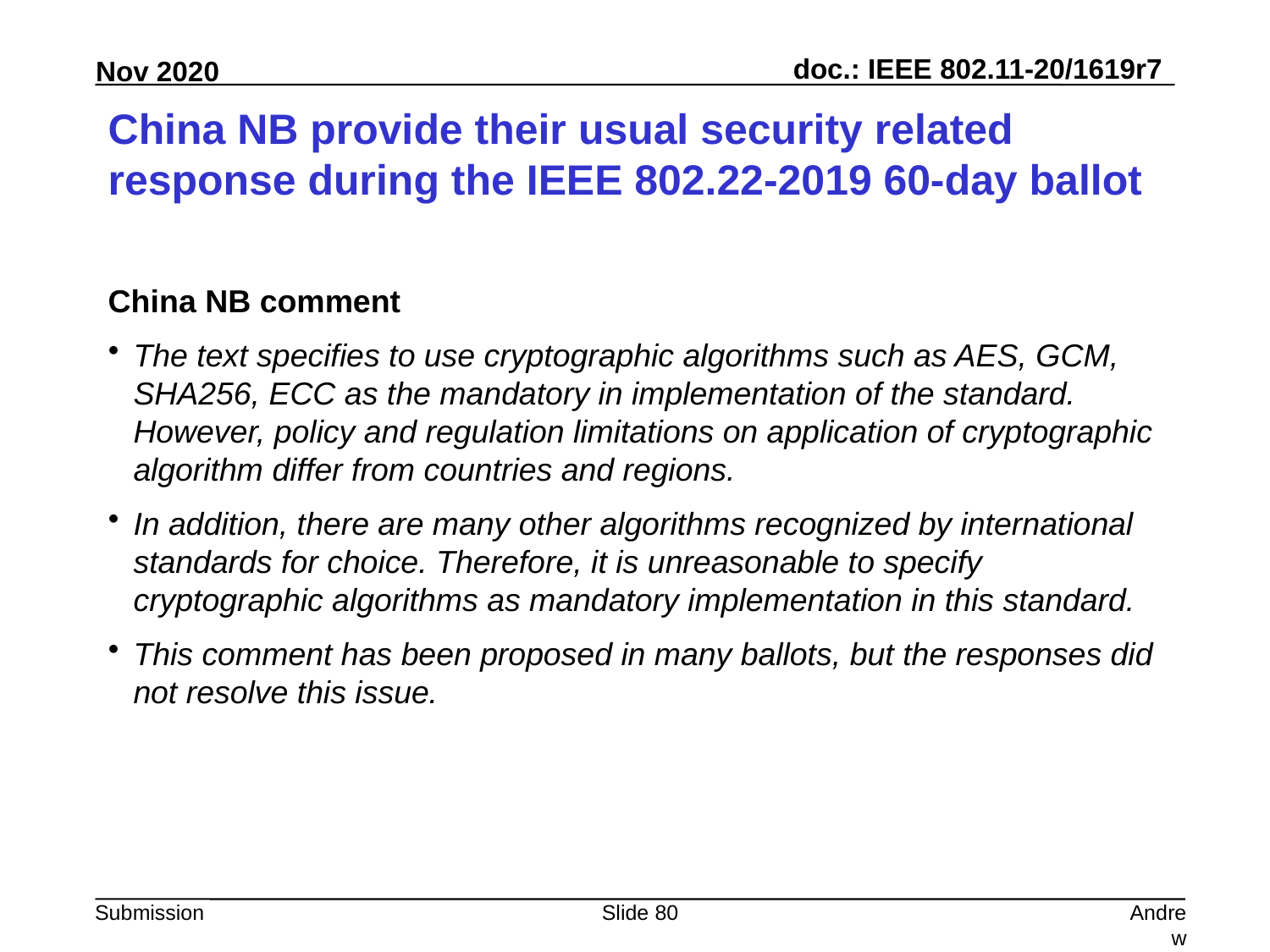

# China NB provide their usual security related response during the IEEE 802.22-2019 60-day ballot
China NB comment
The text specifies to use cryptographic algorithms such as AES, GCM, SHA256, ECC as the mandatory in implementation of the standard. However, policy and regulation limitations on application of cryptographic algorithm differ from countries and regions.
In addition, there are many other algorithms recognized by international standards for choice. Therefore, it is unreasonable to specify cryptographic algorithms as mandatory implementation in this standard.
This comment has been proposed in many ballots, but the responses did not resolve this issue.
Slide 80
Andrew Myles, Cisco